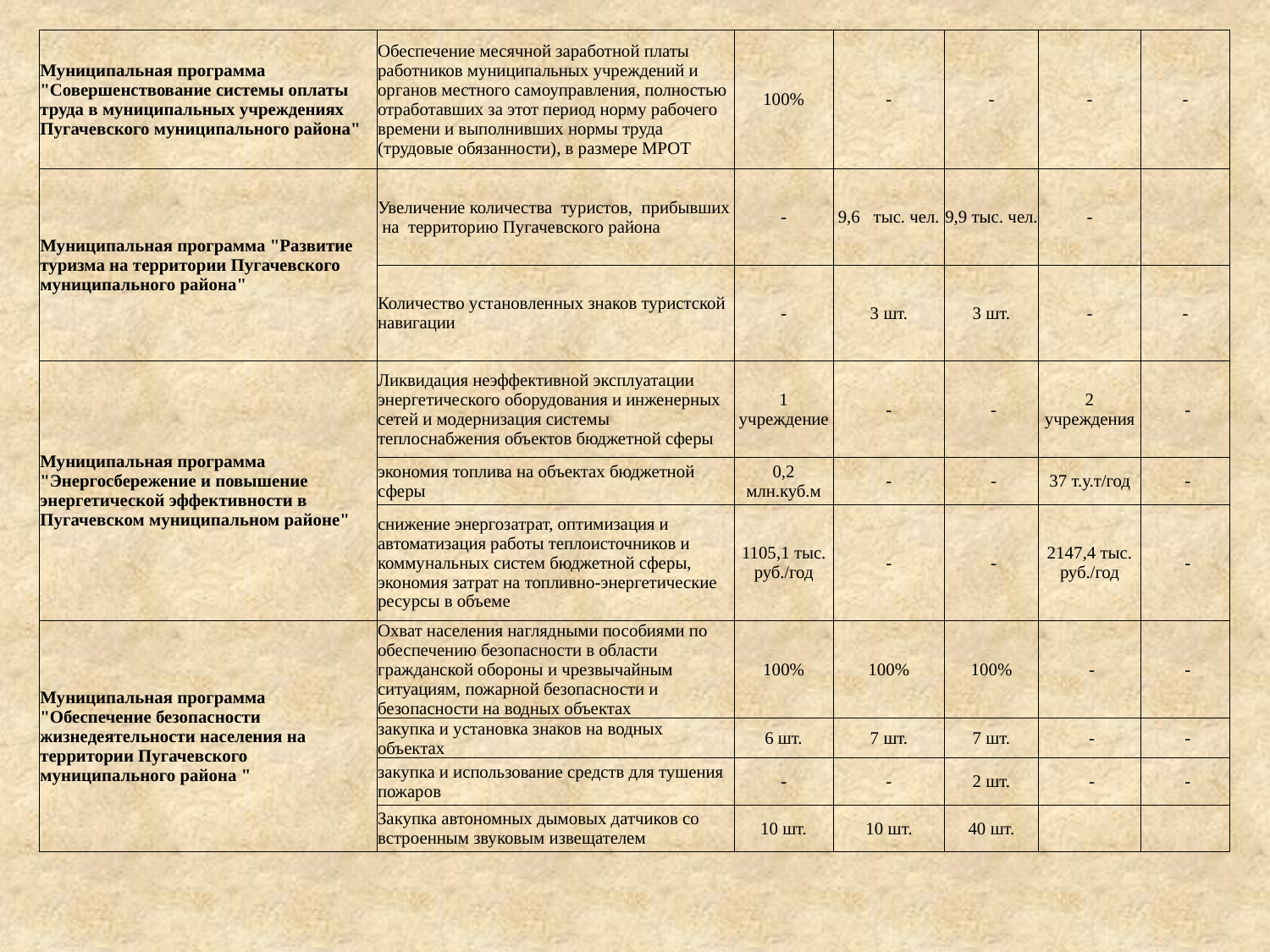

| Муниципальная программа "Совершенствование системы оплаты труда в муниципальных учреждениях Пугачевского муниципального района" | Обеспечение месячной заработной платы работников муниципальных учреждений и органов местного самоуправления, полностью отработавших за этот период норму рабочего времени и выполнивших нормы труда (трудовые обязанности), в размере МРОТ | 100% | - | - | - | - |
| --- | --- | --- | --- | --- | --- | --- |
| Муниципальная программа "Развитие туризма на территории Пугачевского муниципального района" | Увеличение количества туристов, прибывших на территорию Пугачевского района | - | 9,6 тыс. чел. | 9,9 тыс. чел. | - |  |
|  | Количество установленных знаков туристской навигации | - | 3 шт. | 3 шт. | - | - |
| Муниципальная программа "Энергосбережение и повышение энергетической эффективности в Пугачевском муниципальном районе" | Ликвидация неэффективной эксплуатации энергетического оборудования и инженерных сетей и модернизация системы теплоснабжения объектов бюджетной сферы | 1 учреждение | - | - | 2 учреждения | - |
|  | экономия топлива на объектах бюджетной сферы | 0,2 млн.куб.м | - | - | 37 т.у.т/год | - |
|  | снижение энергозатрат, оптимизация и автоматизация работы теплоисточников и коммунальных систем бюджетной сферы, экономия затрат на топливно-энергетические ресурсы в объеме | 1105,1 тыс. руб./год | - | - | 2147,4 тыс. руб./год | - |
| Муниципальная программа "Обеспечение безопасности жизнедеятельности населения на территории Пугачевского муниципального района " | Охват населения наглядными пособиями по обеспечению безопасности в области гражданской обороны и чрезвычайным ситуациям, пожарной безопасности и безопасности на водных объектах | 100% | 100% | 100% | - | - |
|  | закупка и установка знаков на водных объектах | 6 шт. | 7 шт. | 7 шт. | - | - |
|  | закупка и использование средств для тушения пожаров | - | - | 2 шт. | - | - |
|  | Закупка автономных дымовых датчиков со встроенным звуковым извещателем | 10 шт. | 10 шт. | 40 шт. |  |  |